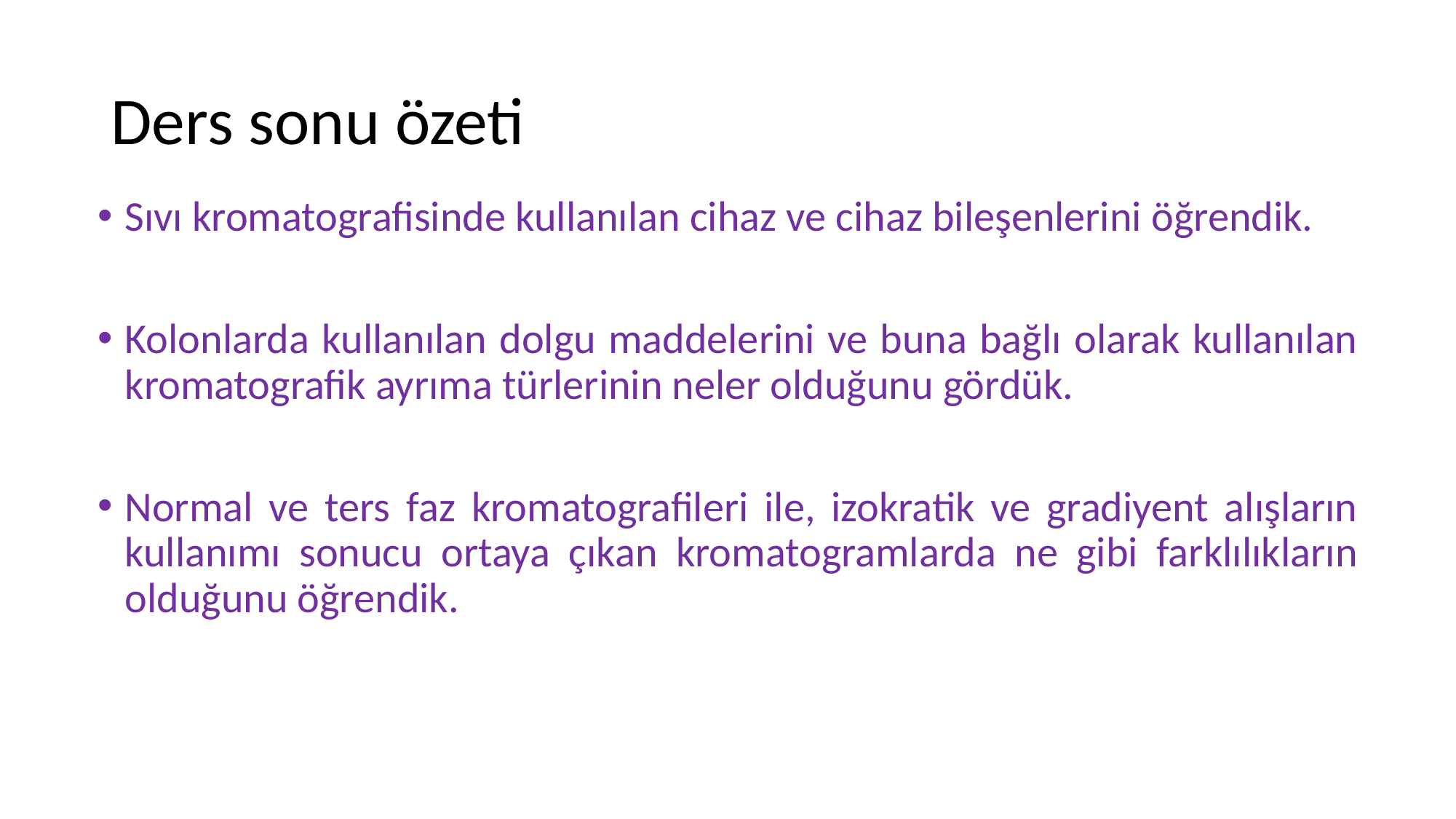

# Ders sonu özeti
Sıvı kromatografisinde kullanılan cihaz ve cihaz bileşenlerini öğrendik.

Kolonlarda kullanılan dolgu maddelerini ve buna bağlı olarak kullanılan kromatografik ayrıma türlerinin neler olduğunu gördük.

Normal ve ters faz kromatografileri ile, izokratik ve gradiyent alışların kullanımı sonucu ortaya çıkan kromatogramlarda ne gibi farklılıkların olduğunu öğrendik.